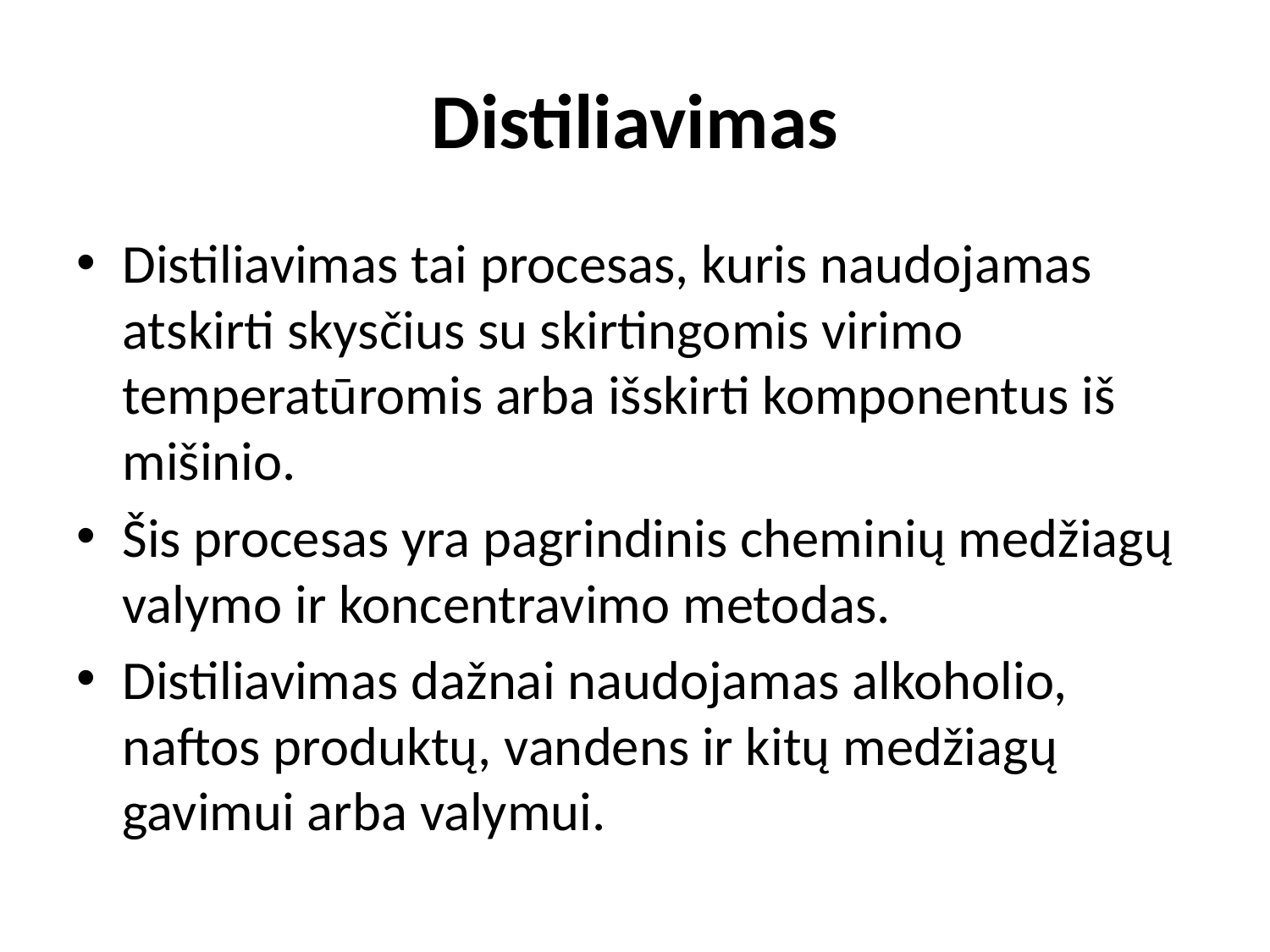

# Distiliavimas
Distiliavimas tai procesas, kuris naudojamas atskirti skysčius su skirtingomis virimo temperatūromis arba išskirti komponentus iš mišinio.
Šis procesas yra pagrindinis cheminių medžiagų valymo ir koncentravimo metodas.
Distiliavimas dažnai naudojamas alkoholio, naftos produktų, vandens ir kitų medžiagų gavimui arba valymui.